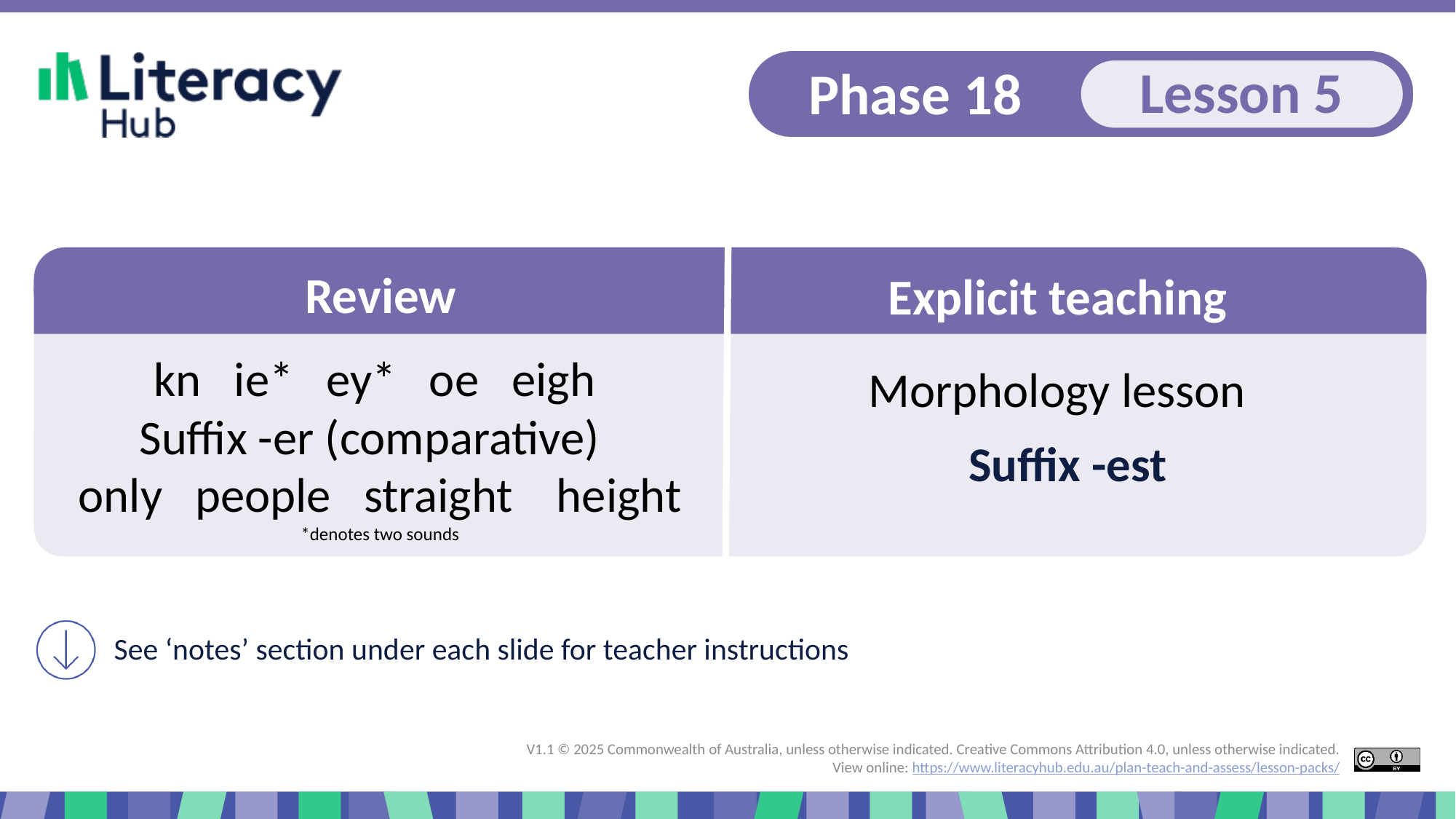

Slide 1 Start of presentation, Suffix -est
kn   ie*   ey*   oe   eigh
Suffix -er (comparative)
only   people   straight    height
*denotes two sounds

Suffix -est